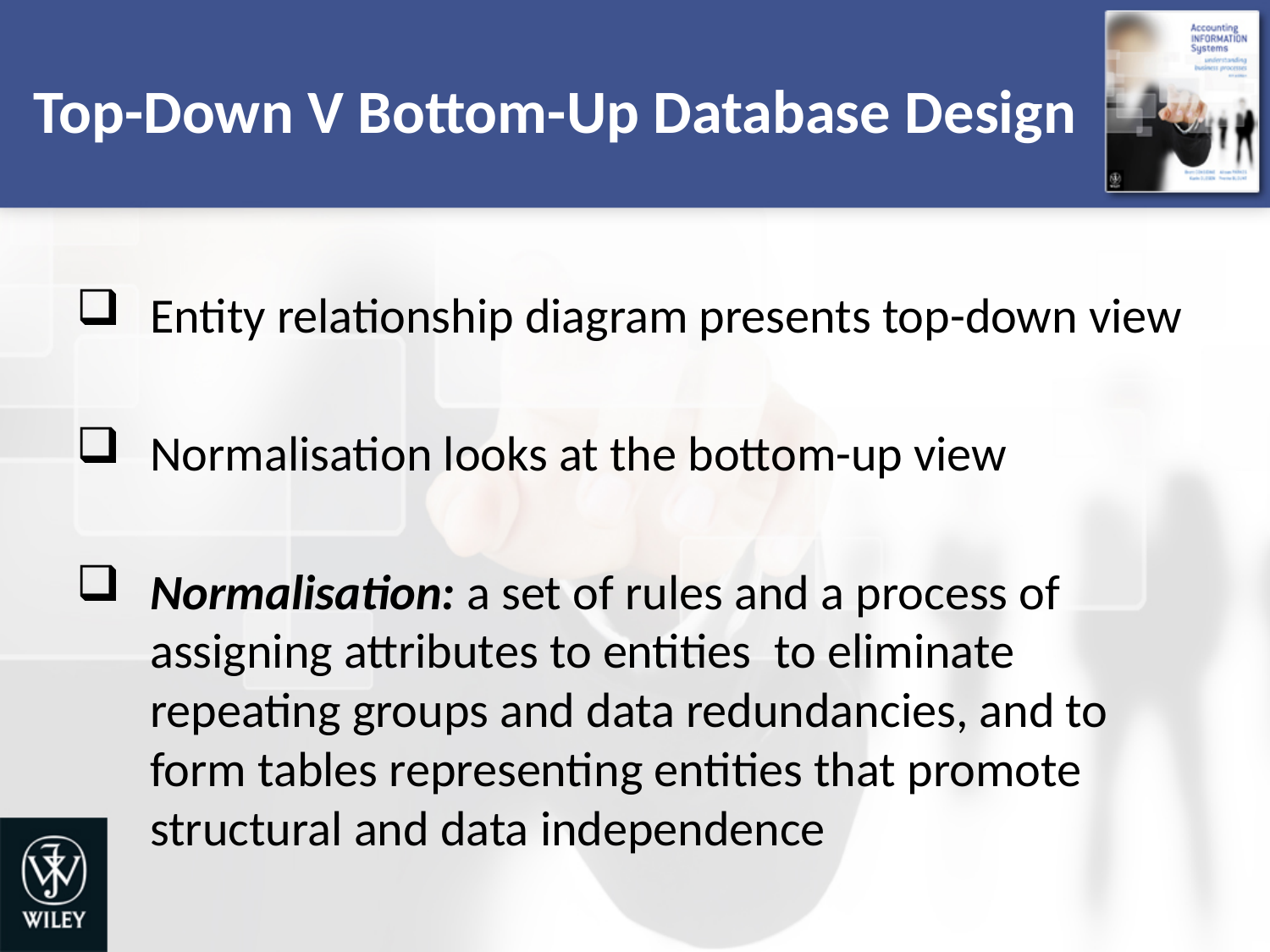

# Top-Down V Bottom-Up Database Design
Entity relationship diagram presents top-down view

Normalisation looks at the bottom-up view

Normalisation: a set of rules and a process of assigning attributes to entities  to eliminate repeating groups and data redundancies, and to form tables representing entities that promote structural and data independence